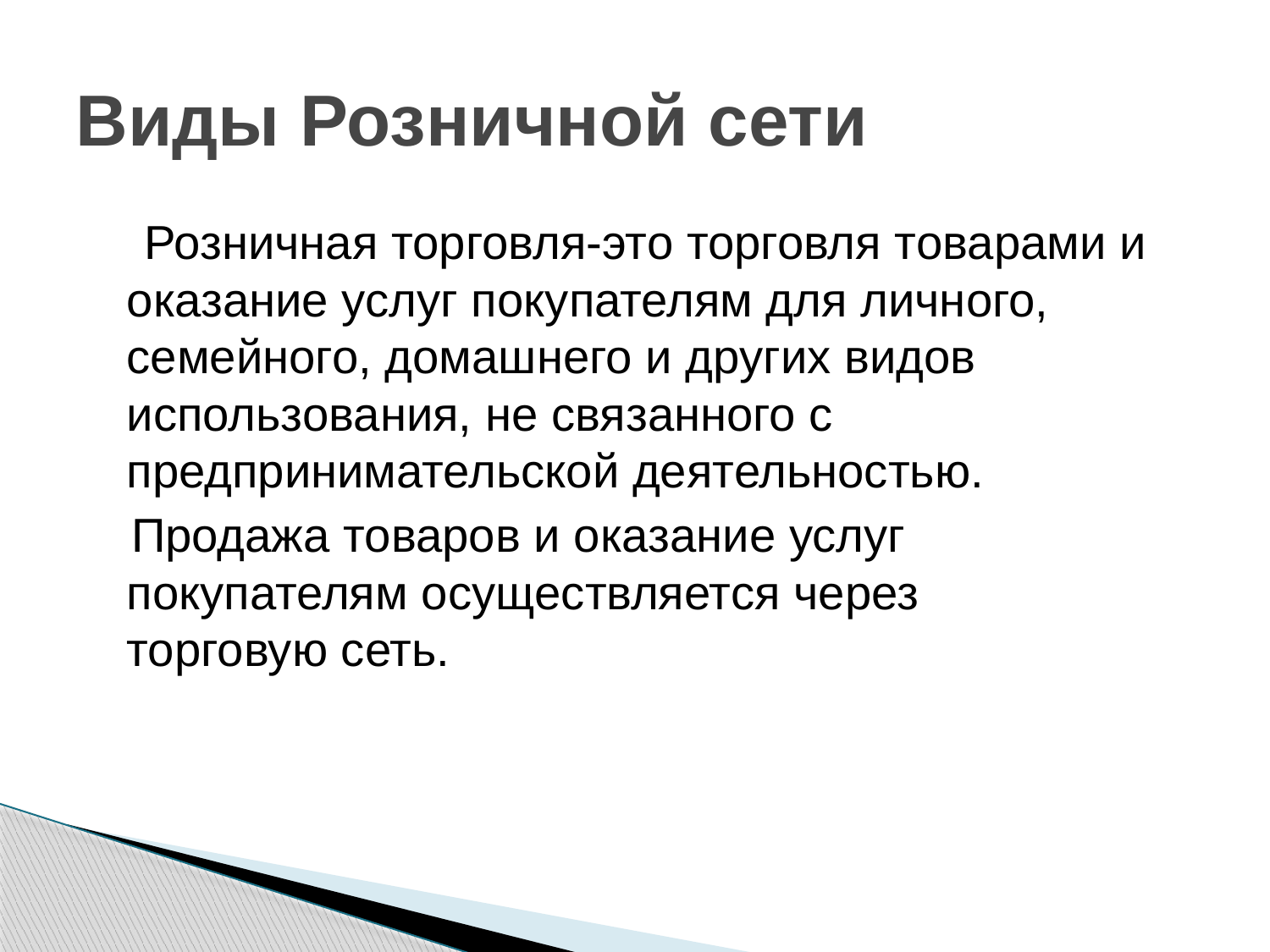

# Виды Розничной сети
    Розничная торговля-это торговля товарами и оказание услуг покупателям для личного, семейного, домашнего и других видов использования, не связанного с предпринимательской деятельностью.
   Продажа товаров и оказание услуг покупателям осуществляется через         торговую сеть.